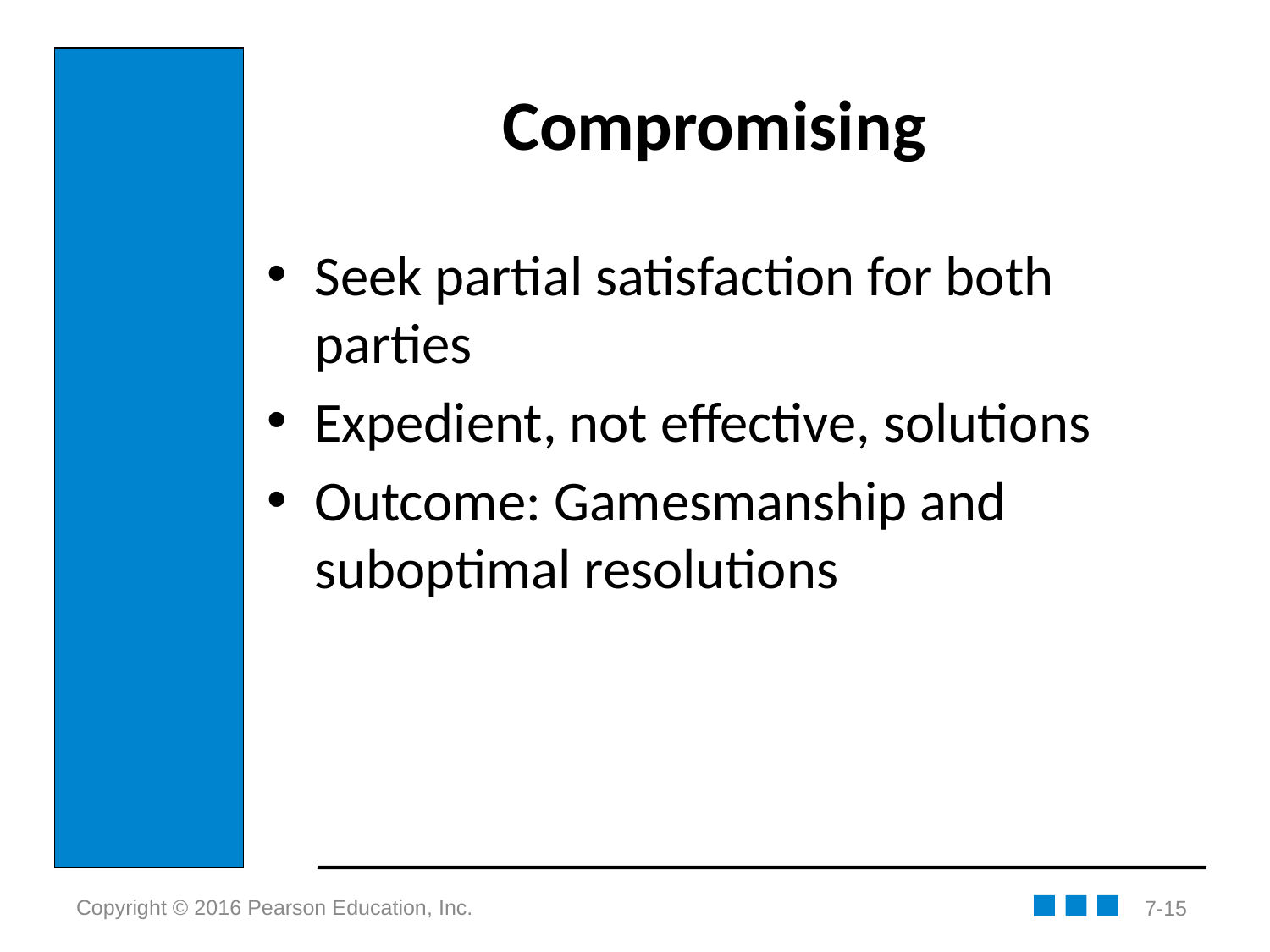

# Compromising

Seek partial satisfaction for both parties
Expedient, not effective, solutions
Outcome: Gamesmanship and suboptimal resolutions

7-15
Copyright © 2016 Pearson Education, Inc.